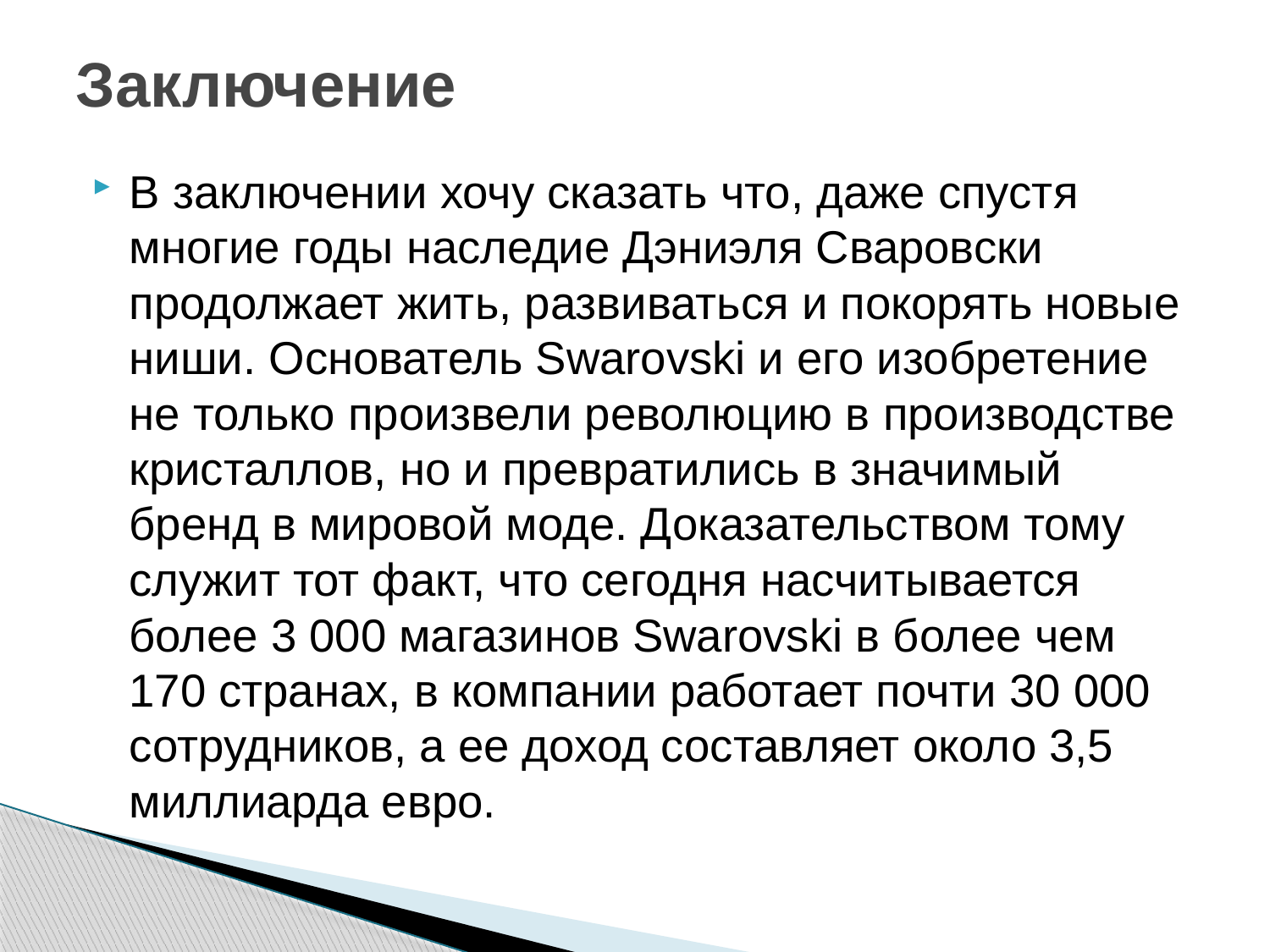

# Заключение
В заключении хочу сказать что, даже спустя многие годы наследие Дэниэля Сваровски продолжает жить, развиваться и покорять новые ниши. Основатель Swarovski и его изобретение не только произвели революцию в производстве кристаллов, но и превратились в значимый бренд в мировой моде. Доказательством тому служит тот факт, что сегодня насчитывается более 3 000 магазинов Swarovski в более чем 170 странах, в компании работает почти 30 000 сотрудников, а ее доход составляет около 3,5 миллиарда евро.